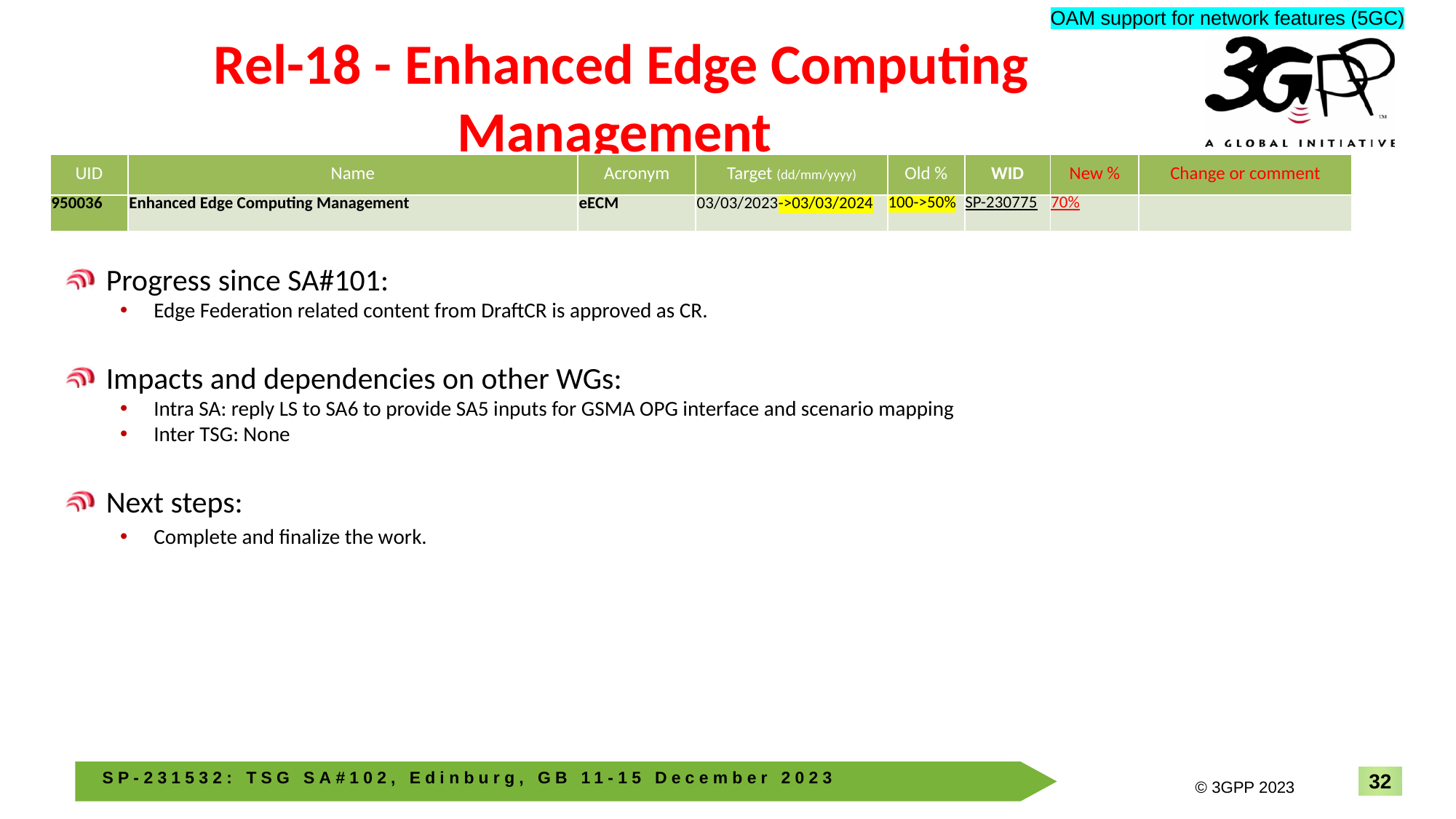

OAM support for network features (5GC)
# Rel-18 - Enhanced Edge Computing Management
| UID | Name | Acronym | Target (dd/mm/yyyy) | Old % | WID | New % | Change or comment |
| --- | --- | --- | --- | --- | --- | --- | --- |
| 950036 | Enhanced Edge Computing Management | eECM | 03/03/2023->03/03/2024 | 100->50% | SP-230775 | 70% |  |
Progress since SA#101:
Edge Federation related content from DraftCR is approved as CR.

Impacts and dependencies on other WGs:
Intra SA: reply LS to SA6 to provide SA5 inputs for GSMA OPG interface and scenario mapping
Inter TSG: None

Next steps:
Complete and finalize the work.